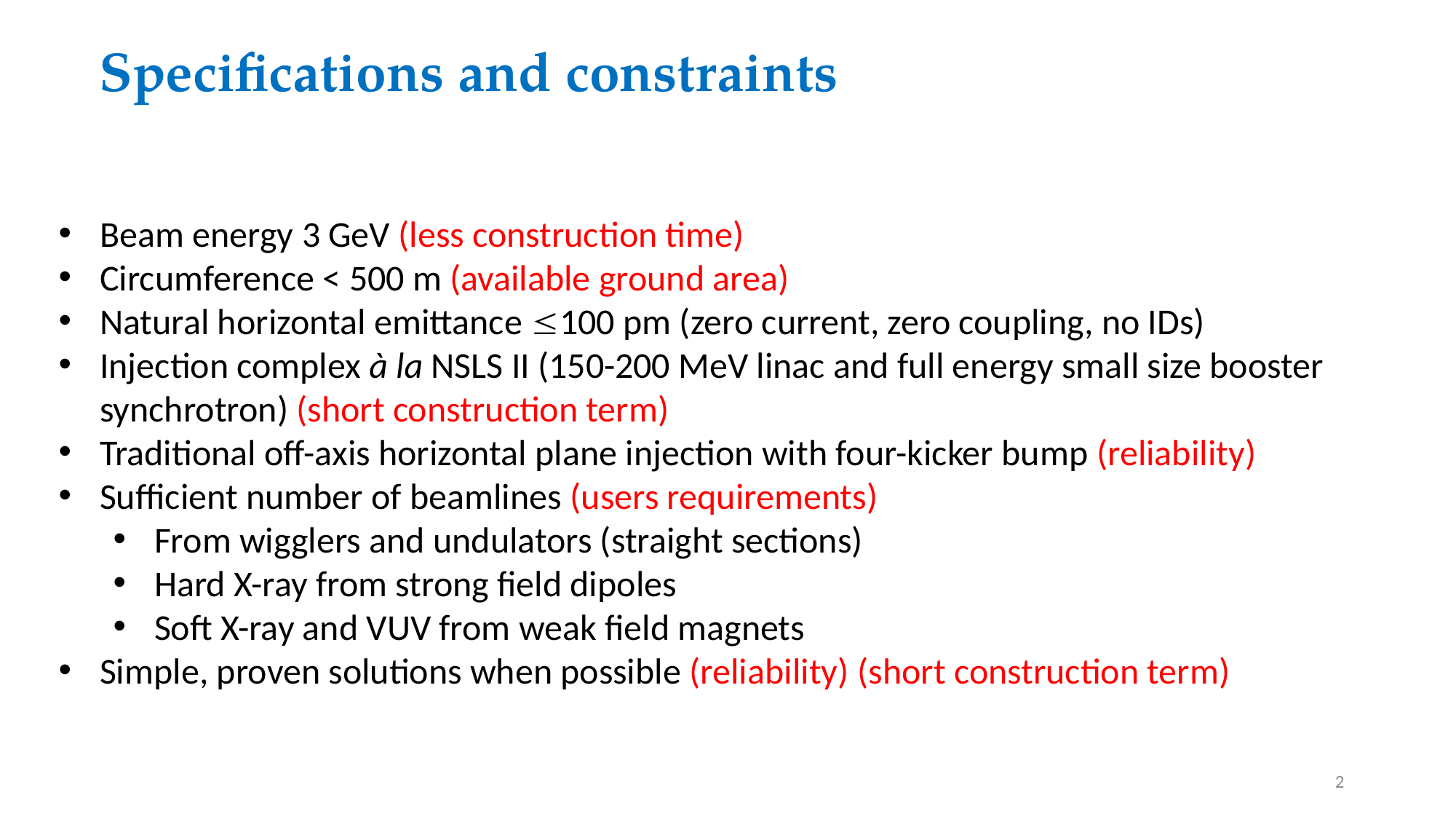

Specifications and constraints
Beam energy 3 GeV (less construction time)
Circumference < 500 m (available ground area)
Natural horizontal emittance ≤100 pm (zero current, zero coupling, no IDs)
Injection complex à la NSLS II (150-200 MeV linac and full energy small size booster synchrotron) (short construction term)
Traditional off-axis horizontal plane injection with four-kicker bump (reliability)
Sufficient number of beamlines (users requirements)
From wigglers and undulators (straight sections)
Hard X-ray from strong field dipoles
Soft X-ray and VUV from weak field magnets
Simple, proven solutions when possible (reliability) (short construction term)
2